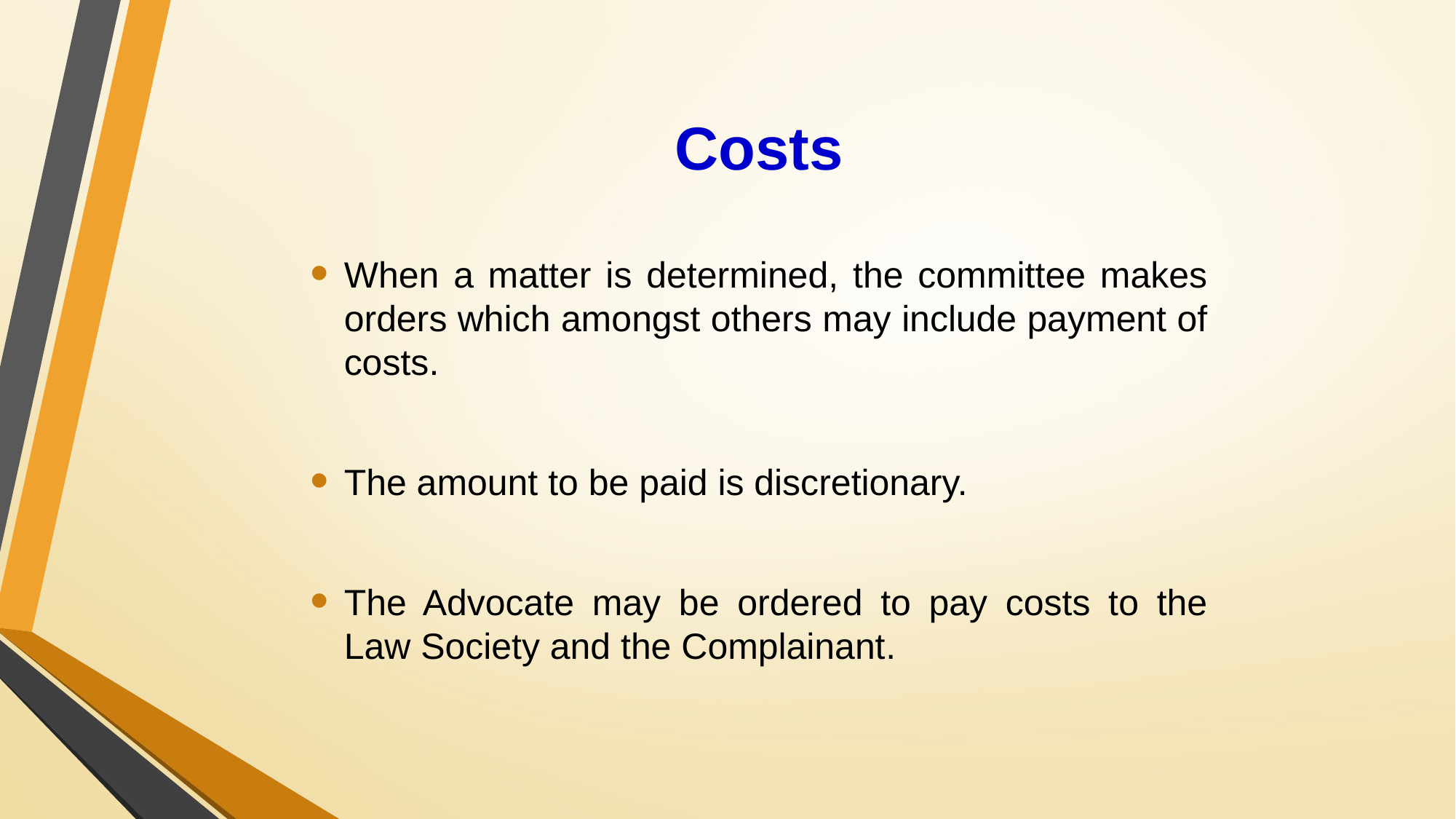

# Costs
When a matter is determined, the committee makes orders which amongst others may include payment of costs.

The amount to be paid is discretionary.

The Advocate may be ordered to pay costs to the Law Society and the Complainant.